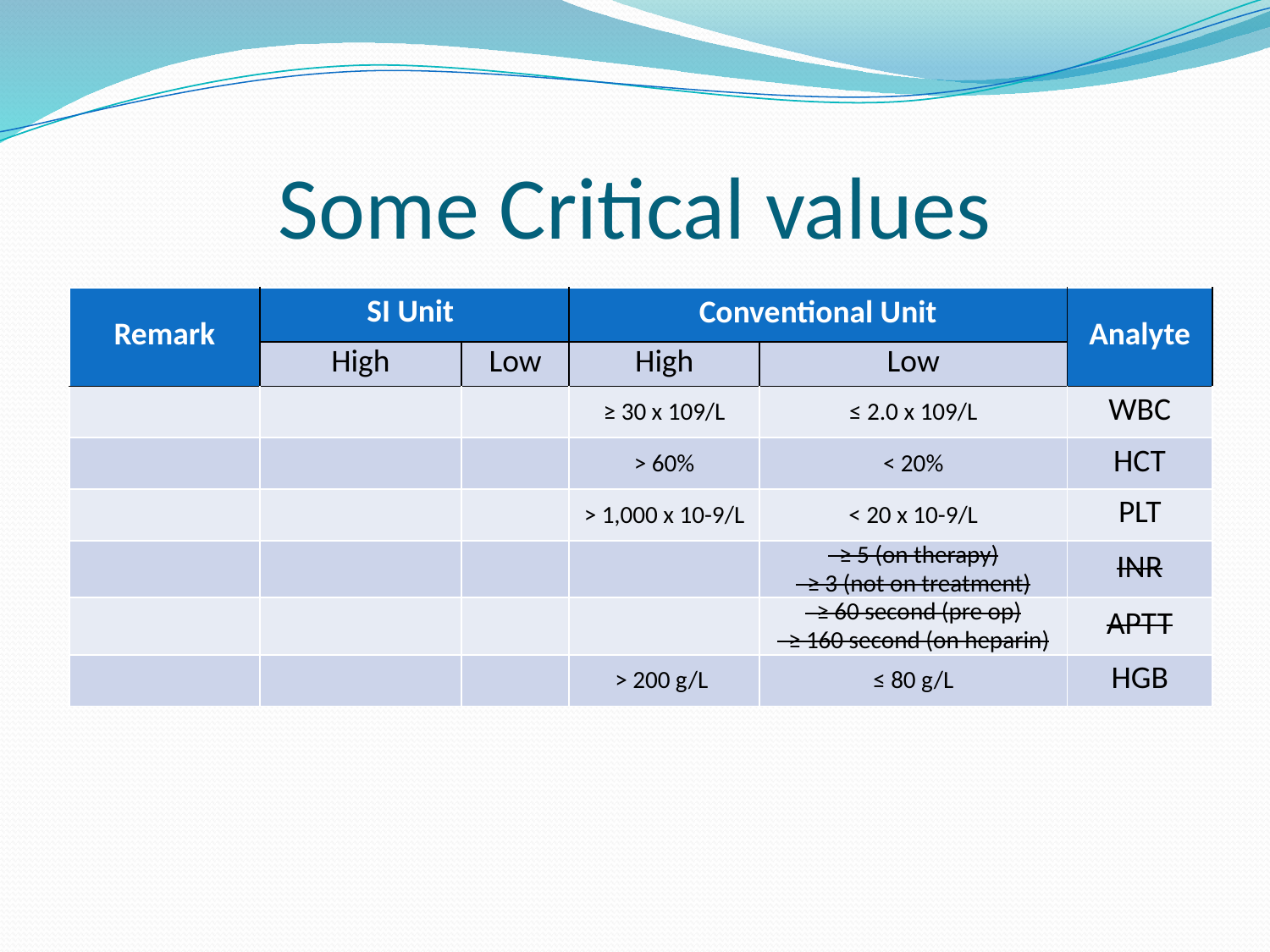

# Some Critical values
| Remark | SI Unit |  | Conventional Unit |  | Analyte |
| --- | --- | --- | --- | --- | --- |
|  | High | Low | High | Low |  |
|  |  |  | ≥ 30 x 109/L | ≤ 2.0 x 109/L | WBC |
|  |  |  | > 60% | < 20% | HCT |
|  |  |  | > 1,000 x 10-9/L | < 20 x 10-9/L | PLT |
|  |  |  |  | ≥ 5 (on therapy) ≥ 3 (not on treatment) | INR |
|  |  |  |  | ≥ 60 second (pre op) ≥ 160 second (on heparin) | APTT |
|  |  |  | > 200 g/L | ≤ 80 g/L | HGB |